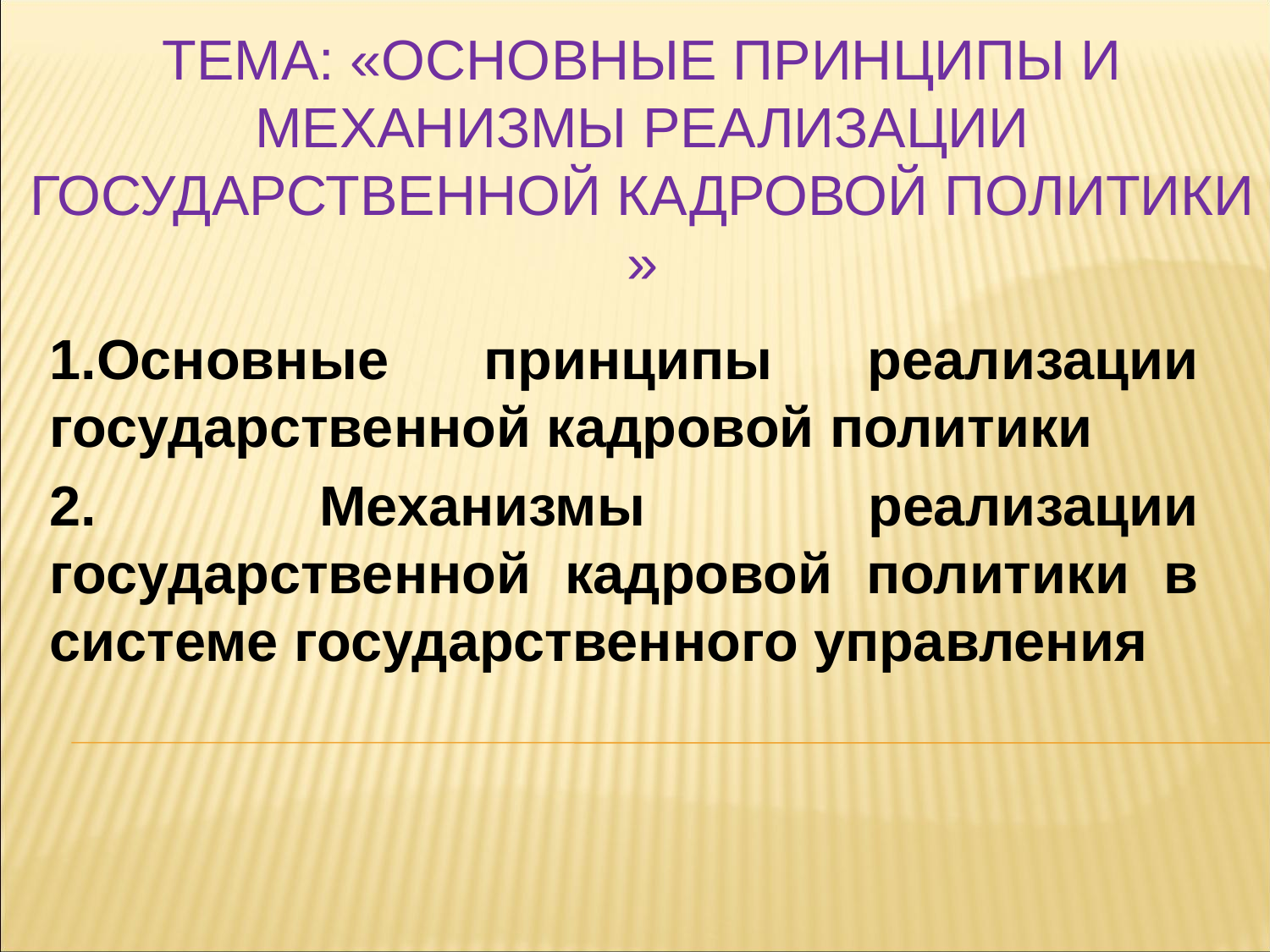

# Тема: «основные принципы и механизмы реализации государственной кадровой политики »
1.Основные принципы реализации государственной кадровой политики
2. Механизмы реализации государственной кадровой политики в системе государственного управления